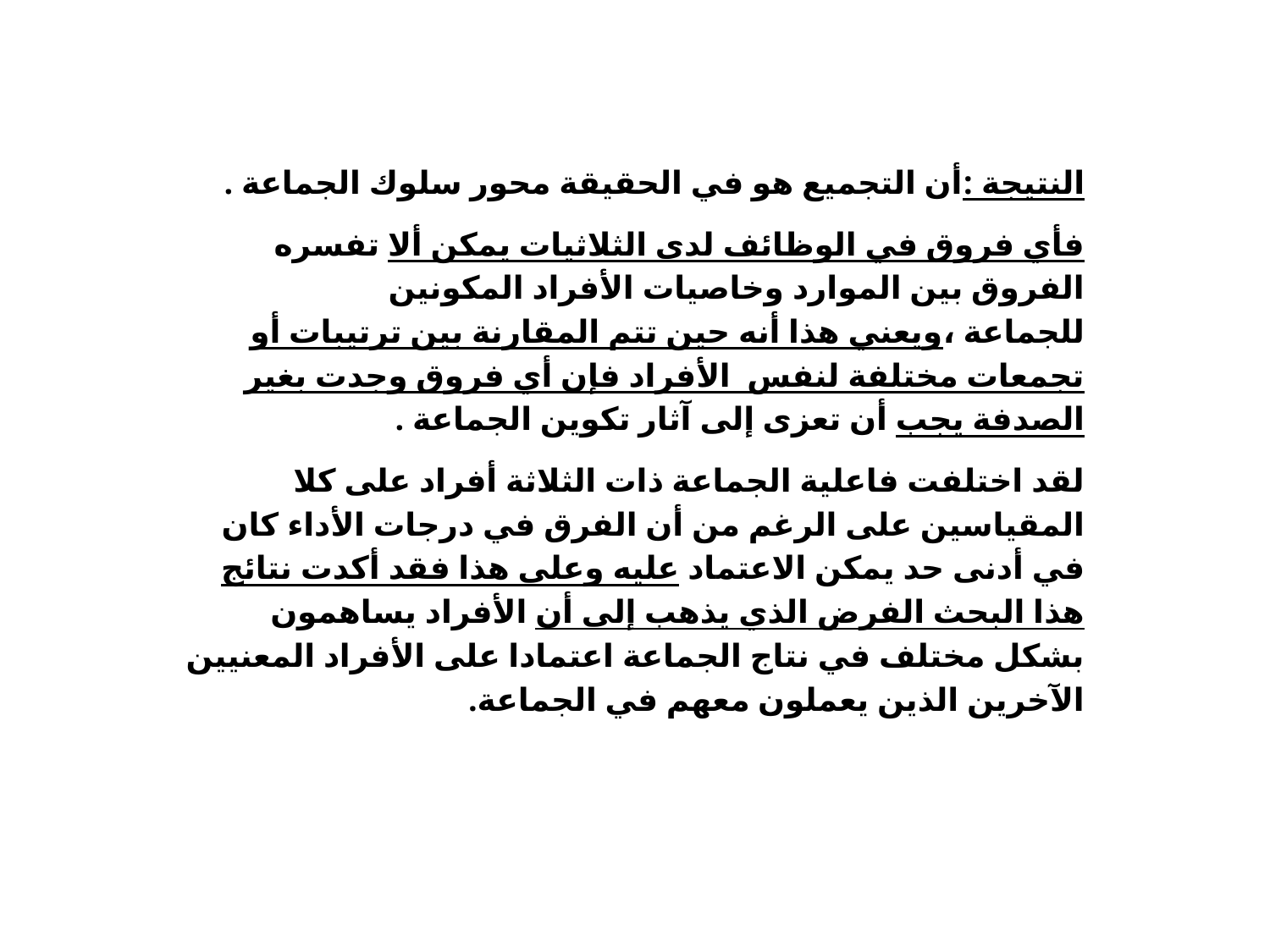

النتيجة :أن التجميع هو في الحقيقة محور سلوك الجماعة .
فأي فروق في الوظائف لدى الثلاثيات يمكن ألا تفسره الفروق بين الموارد وخاصيات الأفراد المكونين للجماعة ،ويعني هذا أنه حين تتم المقارنة بين ترتيبات أو تجمعات مختلفة لنفس  الأفراد فإن أي فروق وجدت بغير الصدفة يجب أن تعزى إلى آثار تكوين الجماعة .
لقد اختلفت فاعلية الجماعة ذات الثلاثة أفراد على كلا المقياسين على الرغم من أن الفرق في درجات الأداء كان في أدنى حد يمكن الاعتماد عليه وعلى هذا فقد أكدت نتائج هذا البحث الفرض الذي يذهب إلى أن الأفراد يساهمون بشكل مختلف في نتاج الجماعة اعتمادا على الأفراد المعنيين الآخرين الذين يعملون معهم في الجماعة.